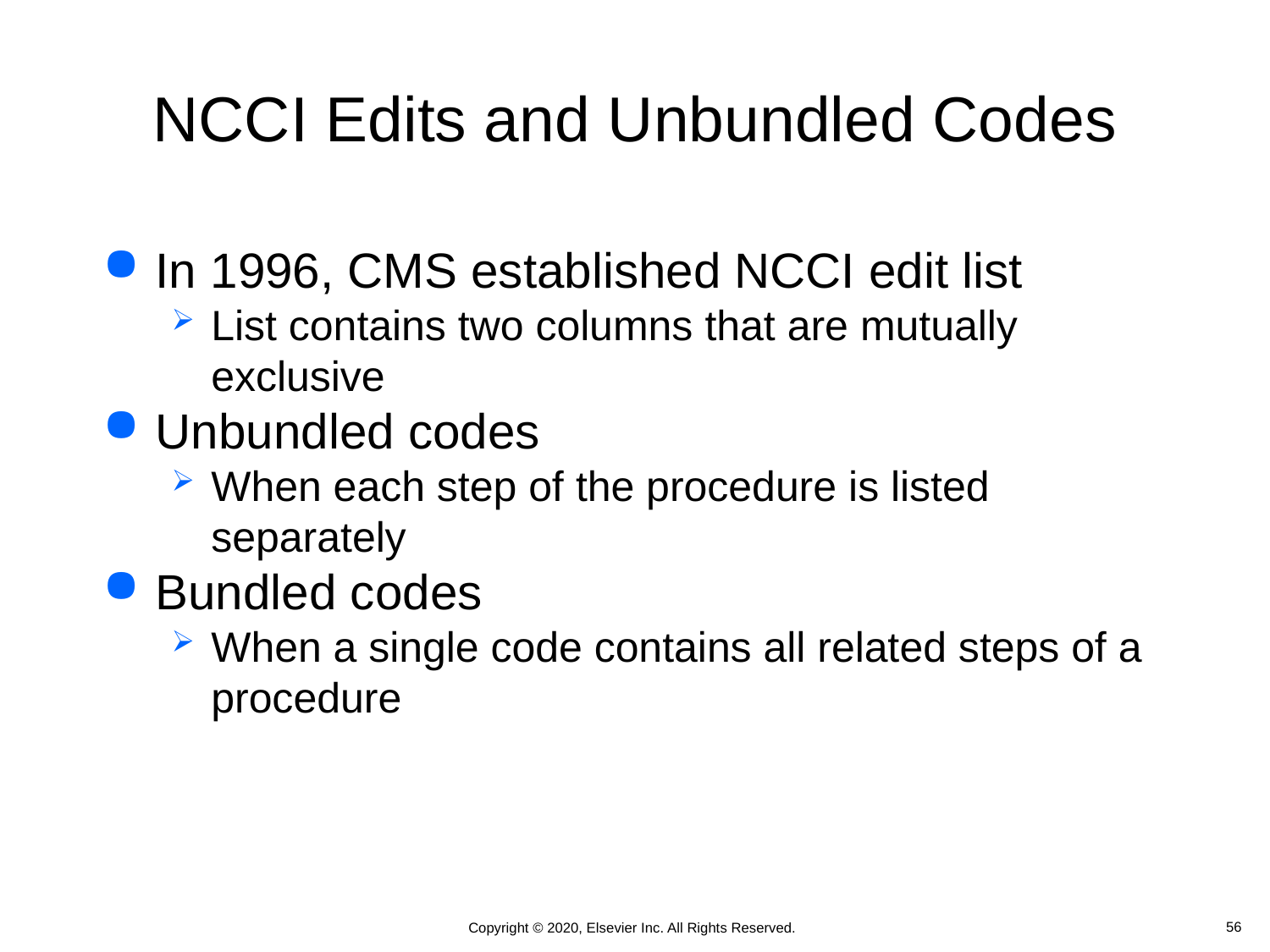

# NCCI Edits and Unbundled Codes
In 1996, CMS established NCCI edit list
List contains two columns that are mutually exclusive
Unbundled codes
When each step of the procedure is listed separately
Bundled codes
When a single code contains all related steps of a procedure
 56